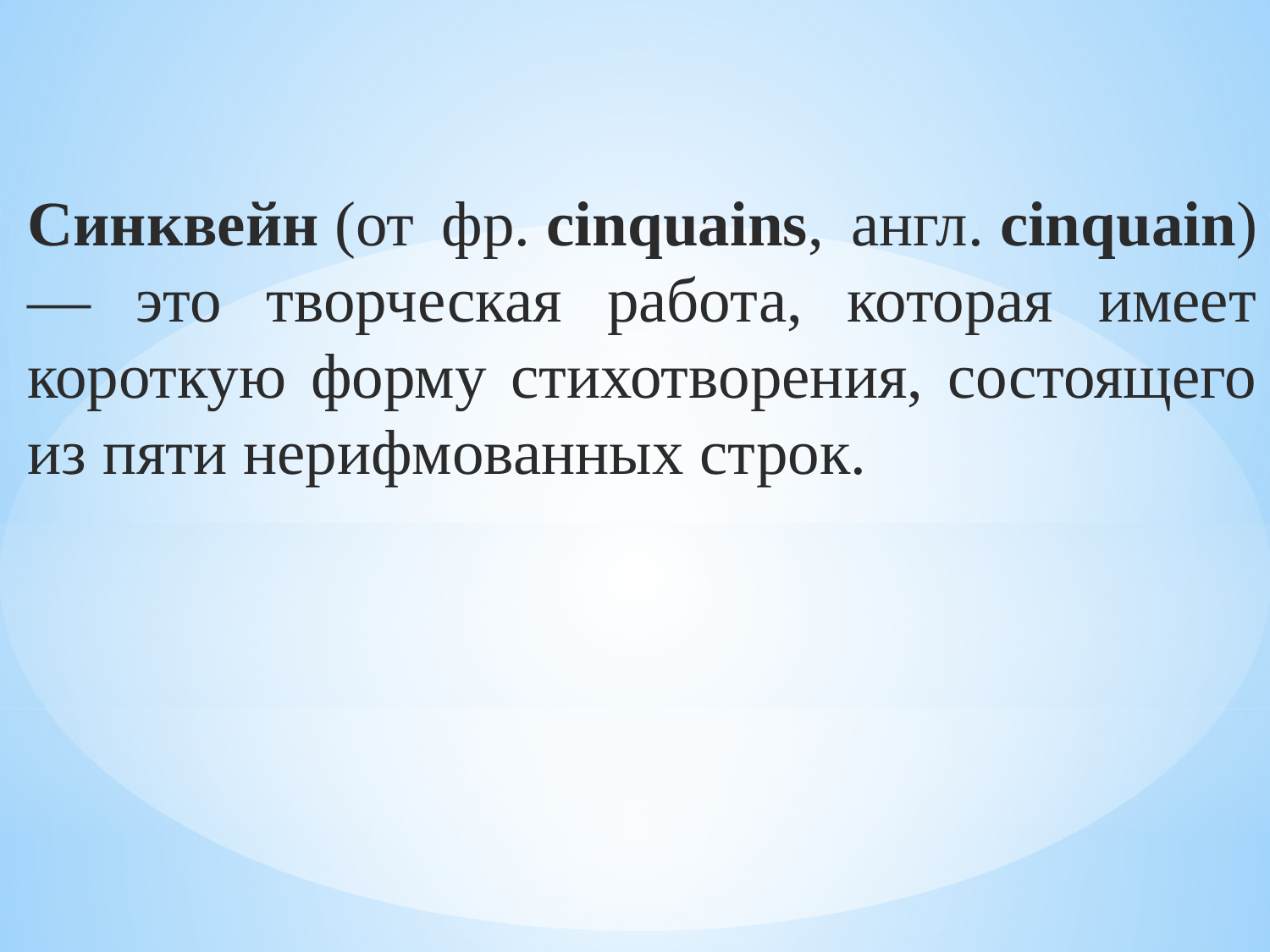

Синквейн (от фр. cinquains, англ. cinquain) — это творческая работа, которая имеет короткую форму стихотворения, состоящего из пяти нерифмованных строк.